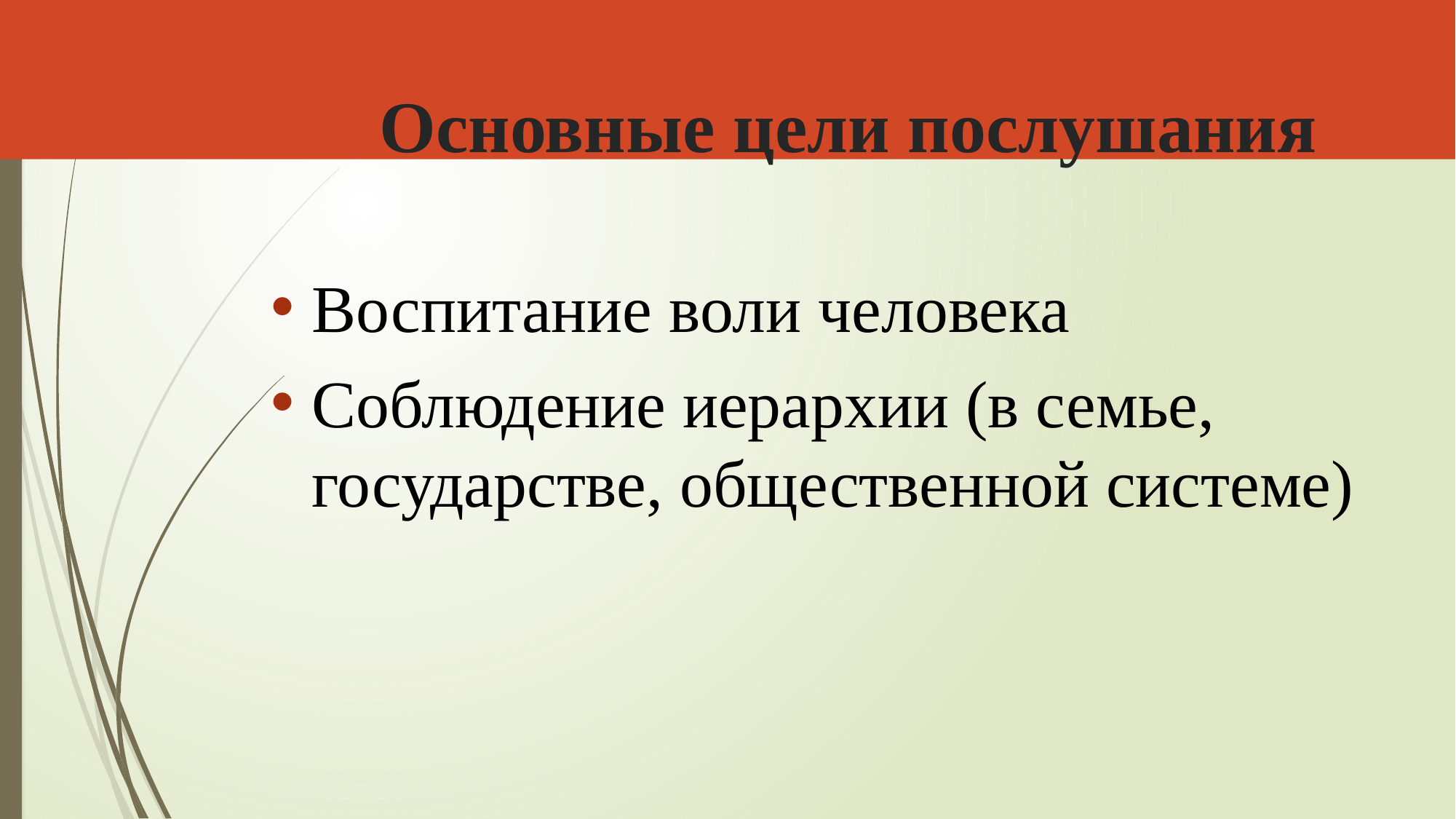

# Основные цели послушания
Воспитание воли человека
Соблюдение иерархии (в семье, государстве, общественной системе)